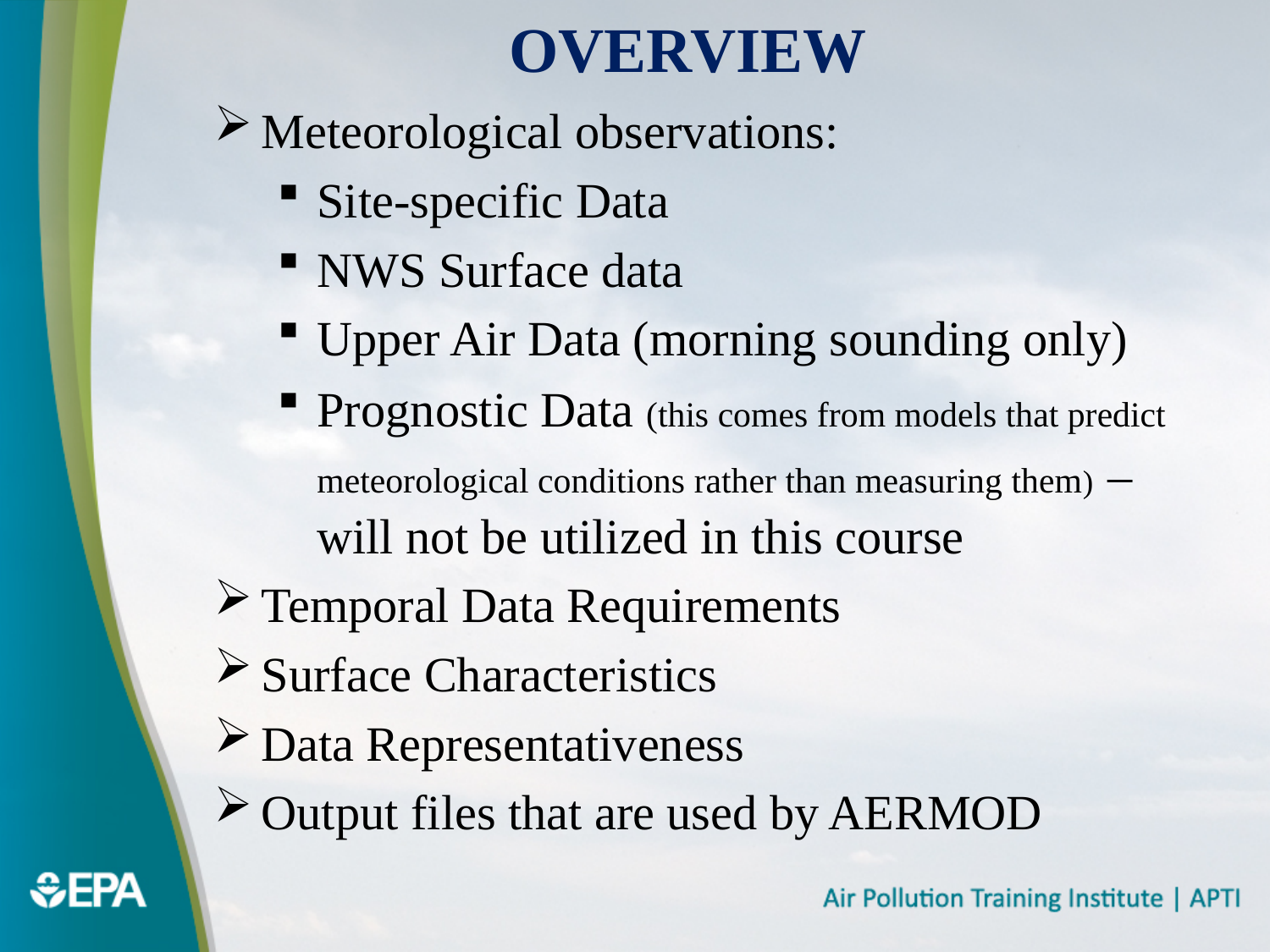

# Overview
Meteorological observations:
Site-specific Data
NWS Surface data
Upper Air Data (morning sounding only)
Prognostic Data (this comes from models that predict meteorological conditions rather than measuring them) – will not be utilized in this course
Temporal Data Requirements
Surface Characteristics
Data Representativeness
Output files that are used by AERMOD